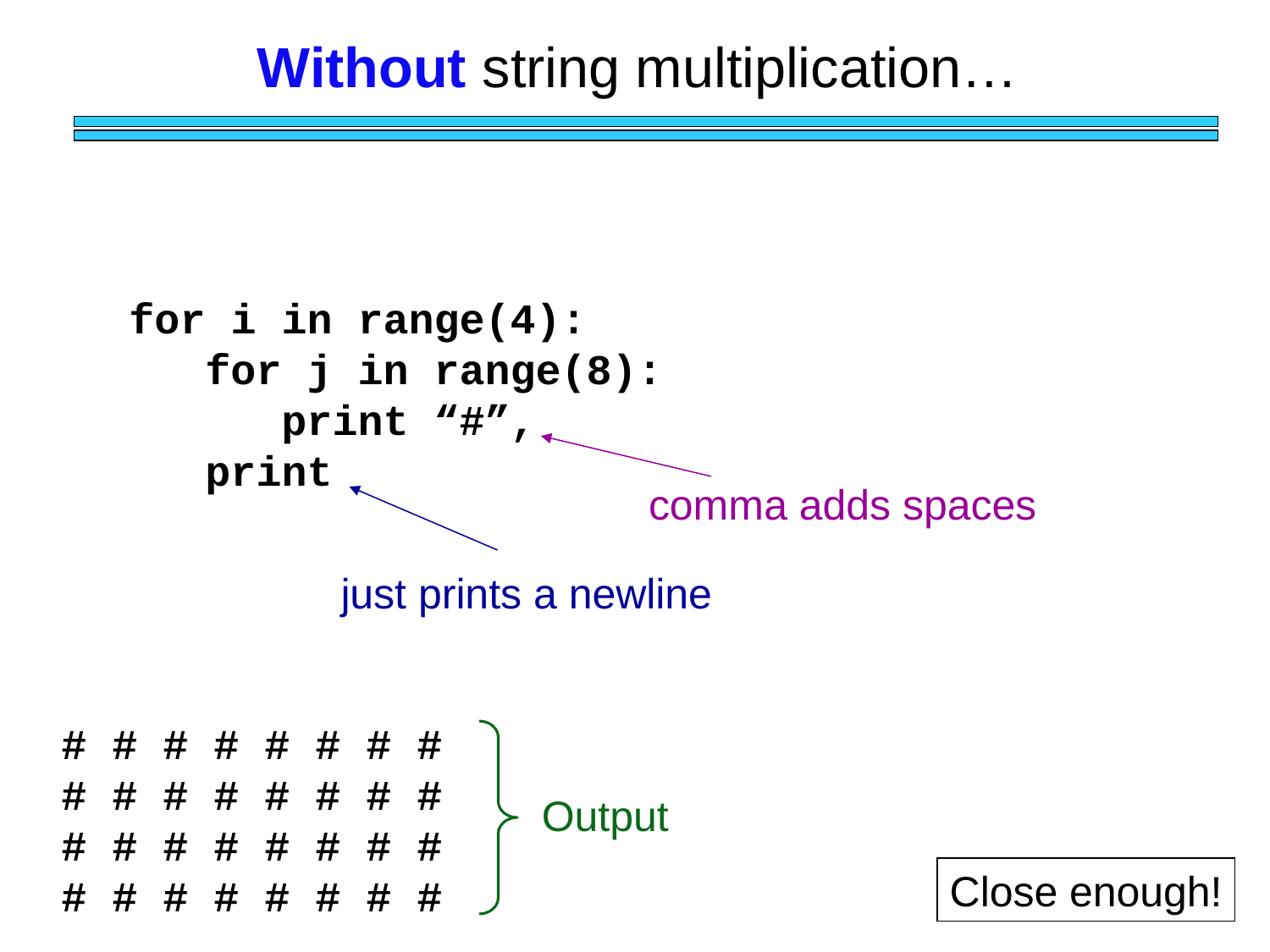

# Without string multiplication…

for i in range(4):
   for j in range(8):
      print “#”,
   print

comma adds spaces

just prints a newline
# # # # # # # #
# # # # # # # #
# # # # # # # #
# # # # # # # #

Output
Close enough!